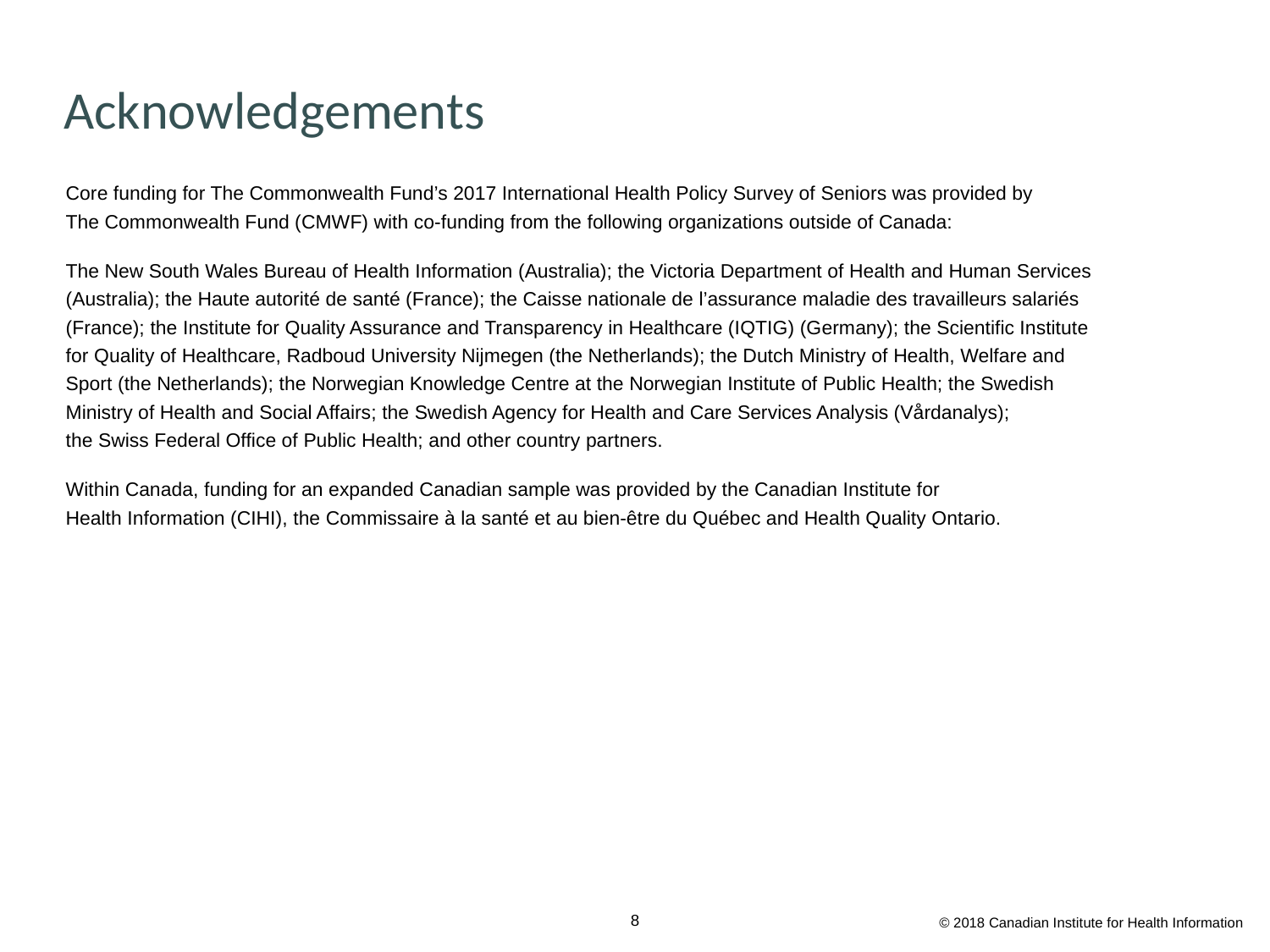

# Acknowledgements
Core funding for The Commonwealth Fund’s 2017 International Health Policy Survey of Seniors was provided by
The Commonwealth Fund (CMWF) with co-funding from the following organizations outside of Canada:
The New South Wales Bureau of Health Information (Australia); the Victoria Department of Health and Human Services (Australia); the Haute autorité de santé (France); the Caisse nationale de l’assurance maladie des travailleurs salariés (France); the Institute for Quality Assurance and Transparency in Healthcare (IQTIG) (Germany); the Scientific Institute
for Quality of Healthcare, Radboud University Nijmegen (the Netherlands); the Dutch Ministry of Health, Welfare and
Sport (the Netherlands); the Norwegian Knowledge Centre at the Norwegian Institute of Public Health; the Swedish Ministry of Health and Social Affairs; the Swedish Agency for Health and Care Services Analysis (Vårdanalys);
the Swiss Federal Office of Public Health; and other country partners.
Within Canada, funding for an expanded Canadian sample was provided by the Canadian Institute for
Health Information (CIHI), the Commissaire à la santé et au bien-être du Québec and Health Quality Ontario.
© 2018 Canadian Institute for Health Information
8